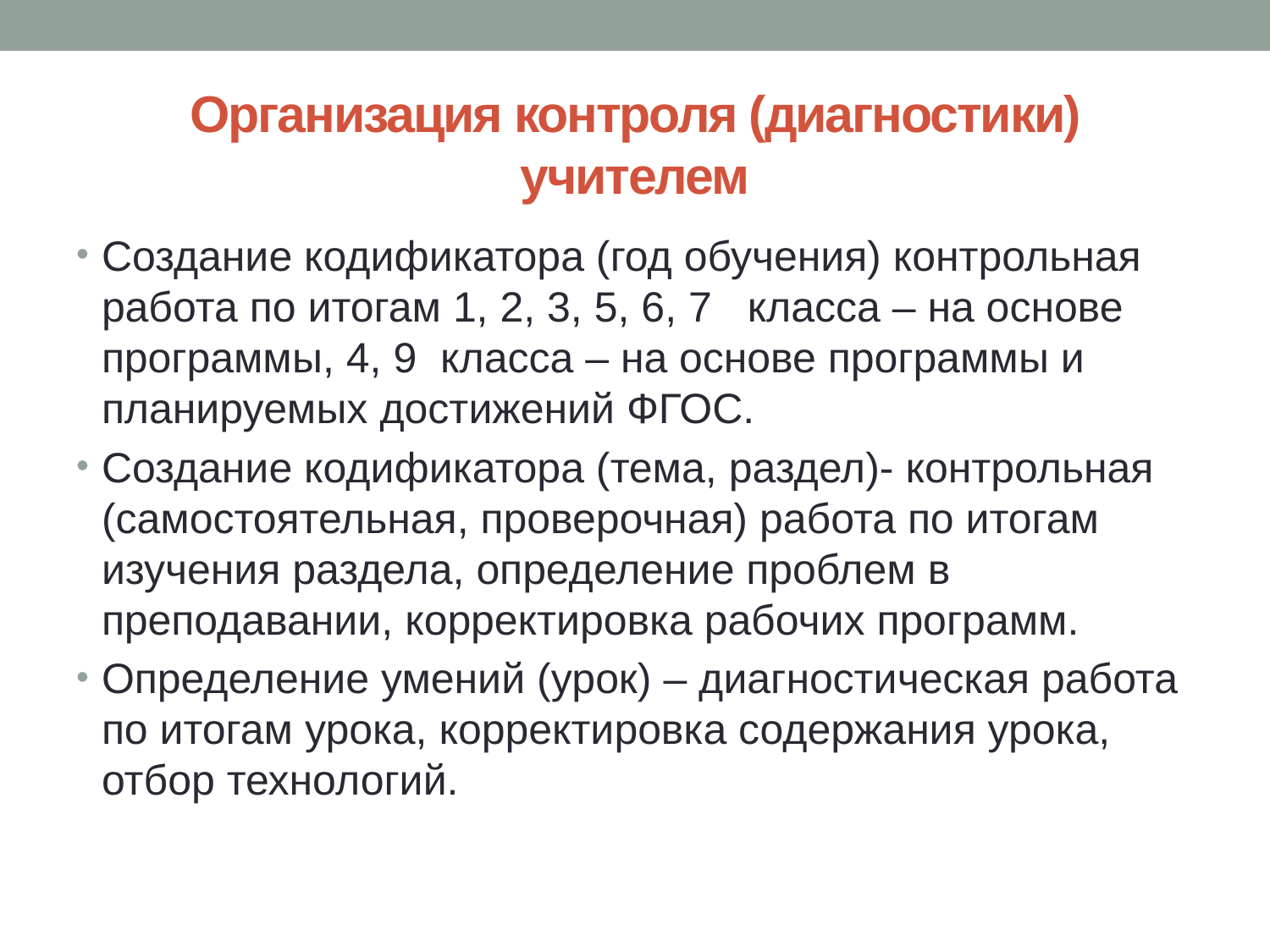

# Организация контроля (диагностики) учителем
Создание кодификатора (год обучения) контрольная работа по итогам 1, 2, 3, 5, 6, 7   класса – на основе программы, 4, 9  класса – на основе программы и планируемых достижений ФГОС.
Создание кодификатора (тема, раздел)- контрольная (самостоятельная, проверочная) работа по итогам изучения раздела, определение проблем в преподавании, корректировка рабочих программ.
Определение умений (урок) – диагностическая работа по итогам урока, корректировка содержания урока, отбор технологий.